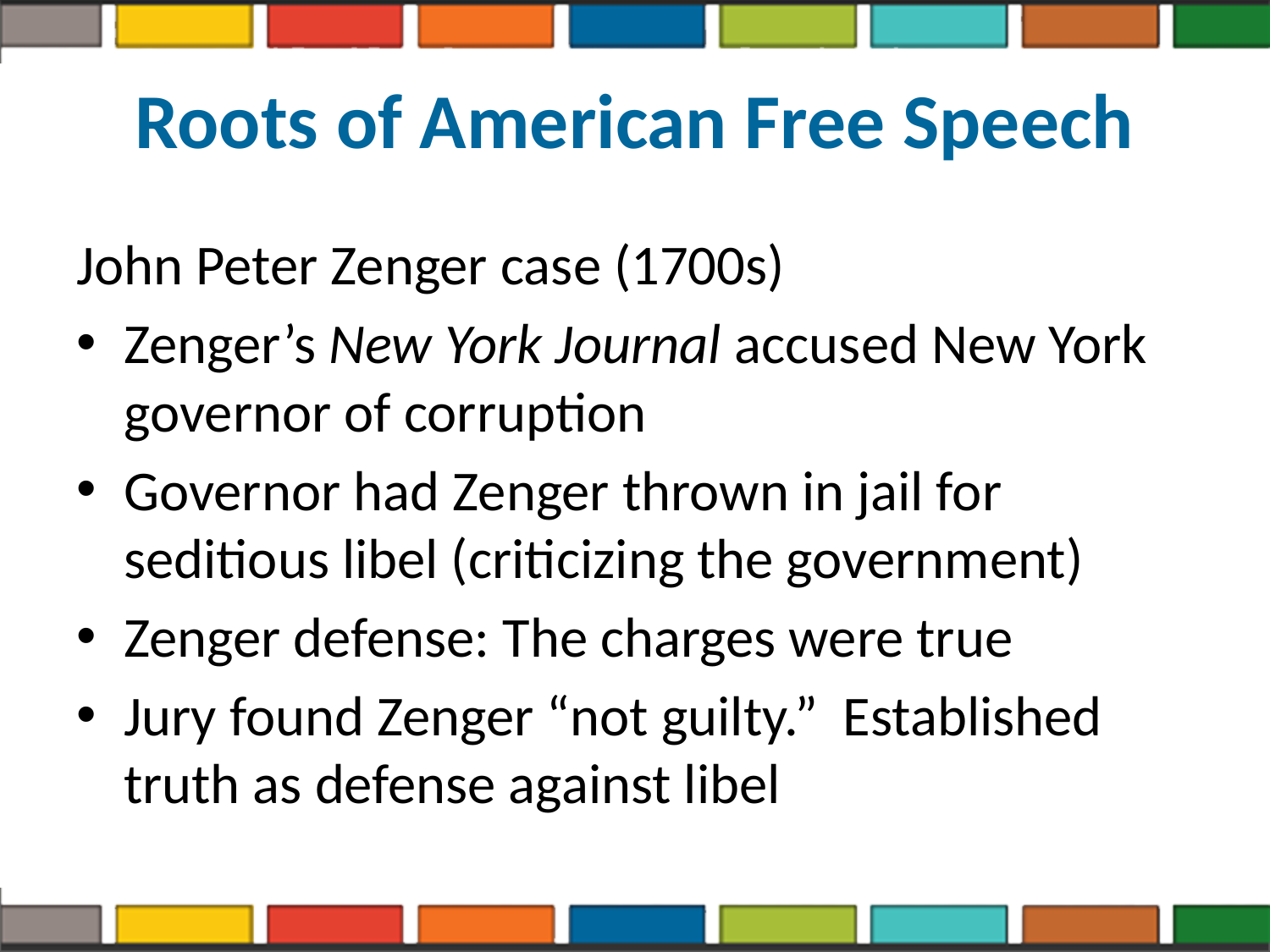

# Roots of American Free Speech
John Peter Zenger case (1700s)
Zenger’s New York Journal accused New York governor of corruption
Governor had Zenger thrown in jail for seditious libel (criticizing the government)
Zenger defense: The charges were true
Jury found Zenger “not guilty.”  Established truth as defense against libel